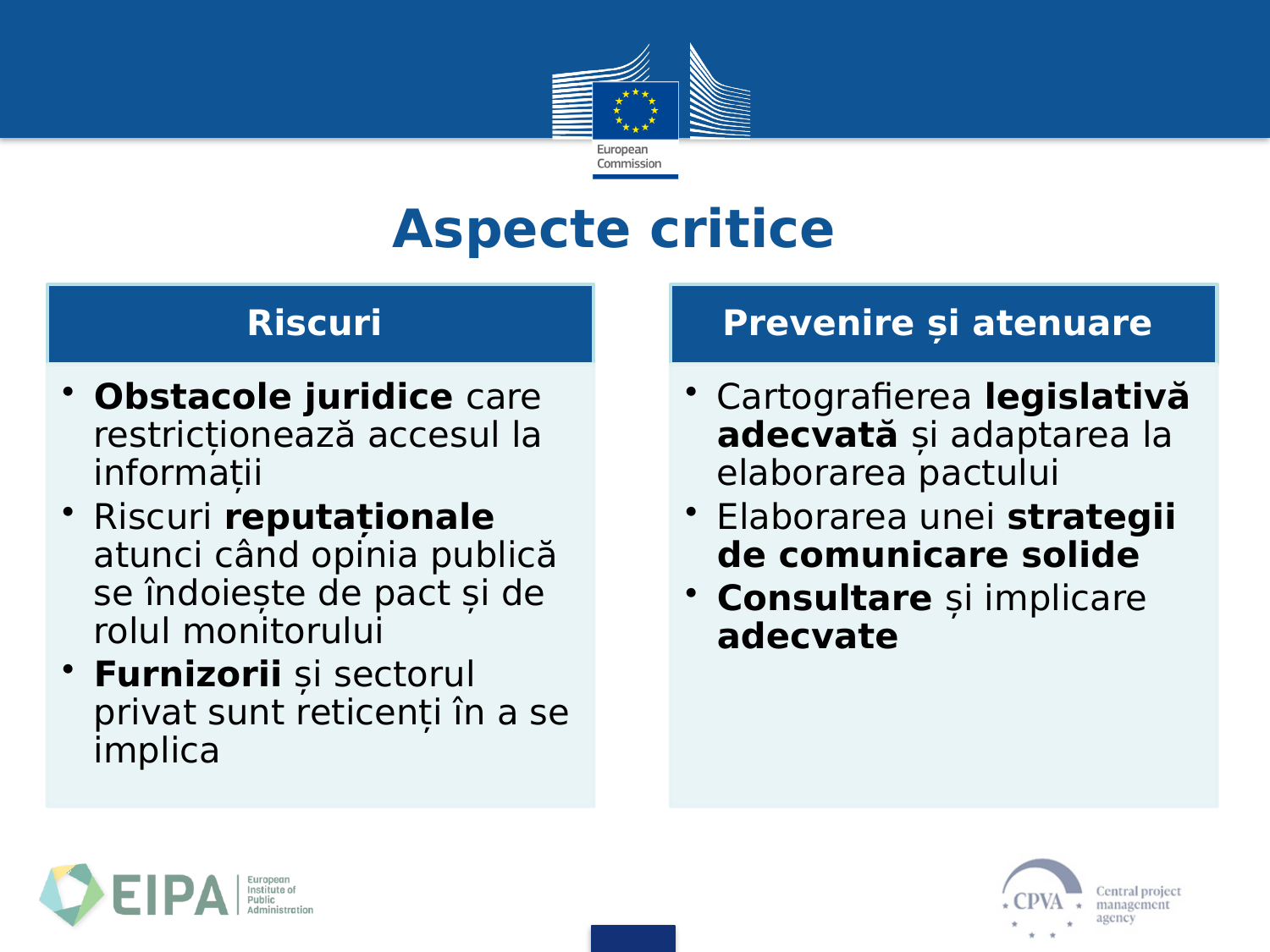

# Aspecte critice
Riscuri
Obstacole juridice care restricționează accesul la informații
Riscuri reputaționale atunci când opinia publică se îndoiește de pact și de rolul monitorului
Furnizorii și sectorul privat sunt reticenți în a se implica
Prevenire și atenuare
Cartografierea legislativă adecvată și adaptarea la elaborarea pactului
Elaborarea unei strategii de comunicare solide
Consultare și implicare adecvate